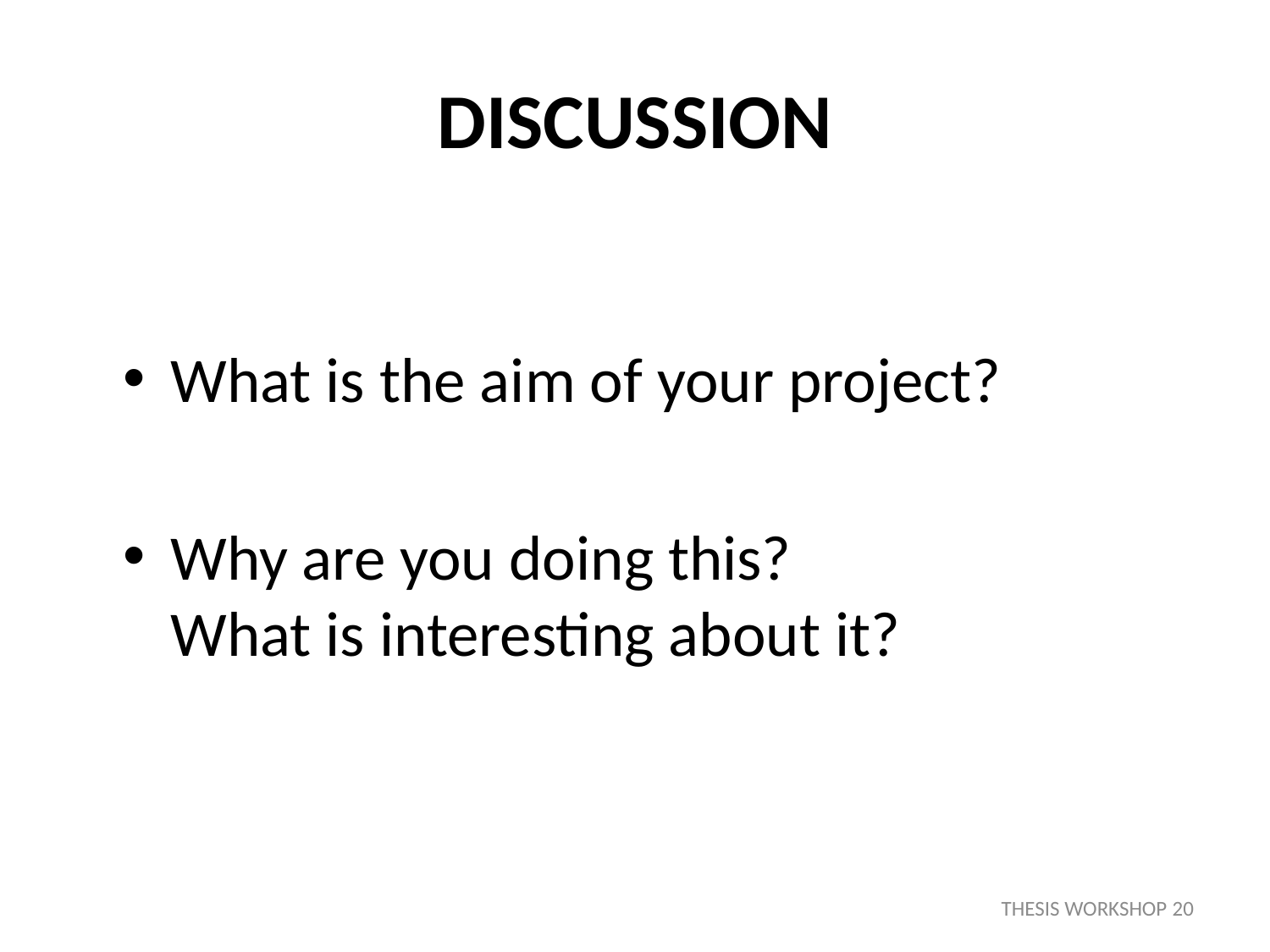

# DISCUSSION
What is the aim of your project?

Why are you doing this?
What is interesting about it?
THESIS WORKSHOP 20